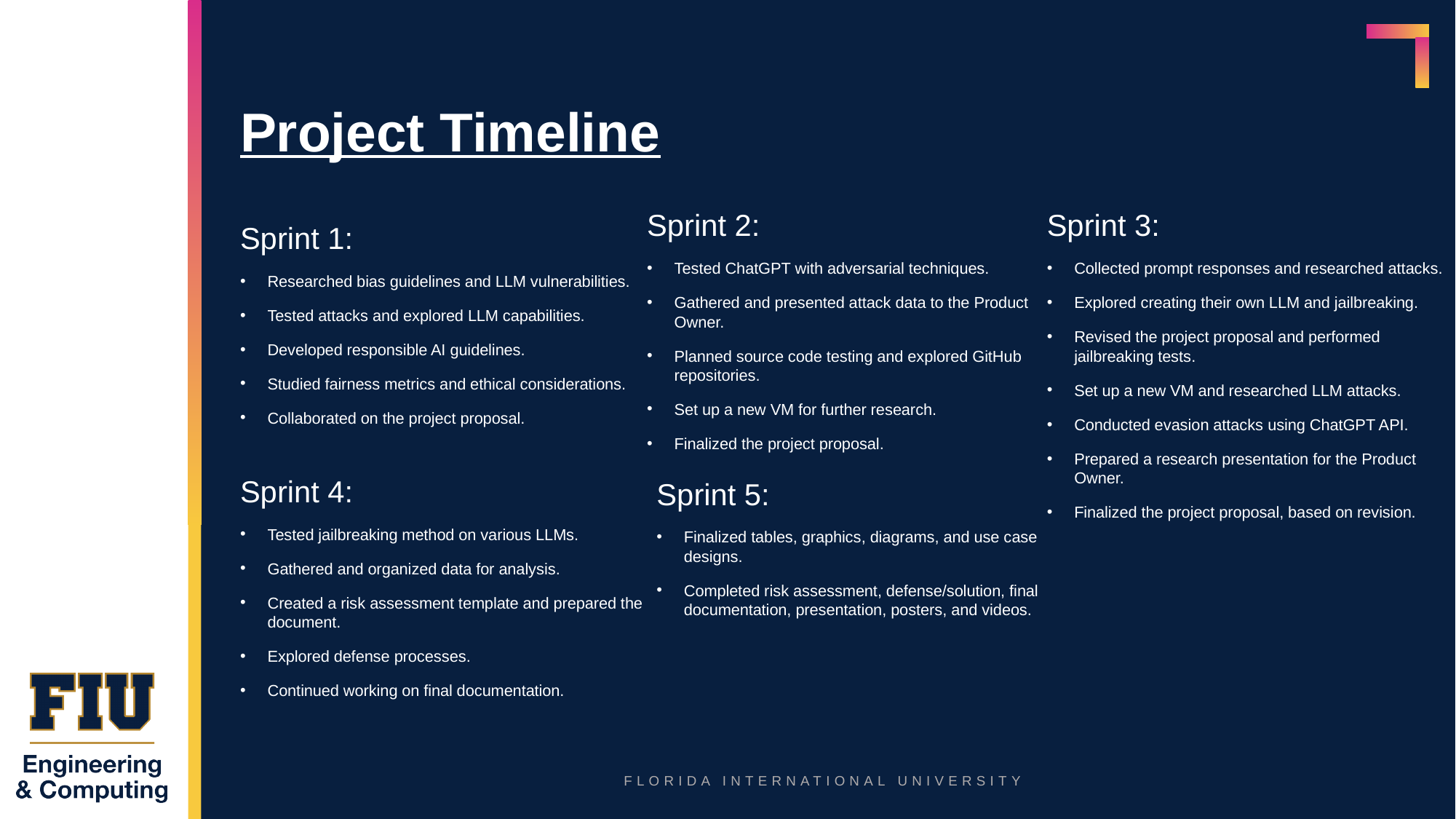

# Project Timeline
Sprint 2:
Tested ChatGPT with adversarial techniques.
Gathered and presented attack data to the Product Owner.
Planned source code testing and explored GitHub repositories.
Set up a new VM for further research.
Finalized the project proposal.
Sprint 3:
Collected prompt responses and researched attacks.
Explored creating their own LLM and jailbreaking.
Revised the project proposal and performed jailbreaking tests.
Set up a new VM and researched LLM attacks.
Conducted evasion attacks using ChatGPT API.
Prepared a research presentation for the Product Owner.
Finalized the project proposal, based on revision.
Sprint 1:
Researched bias guidelines and LLM vulnerabilities.
Tested attacks and explored LLM capabilities.
Developed responsible AI guidelines.
Studied fairness metrics and ethical considerations.
Collaborated on the project proposal.

Sprint 4:
Tested jailbreaking method on various LLMs.
Gathered and organized data for analysis.
Created a risk assessment template and prepared the document.
Explored defense processes.
Continued working on final documentation.
Sprint 5:
Finalized tables, graphics, diagrams, and use case designs.
Completed risk assessment, defense/solution, final documentation, presentation, posters, and videos.